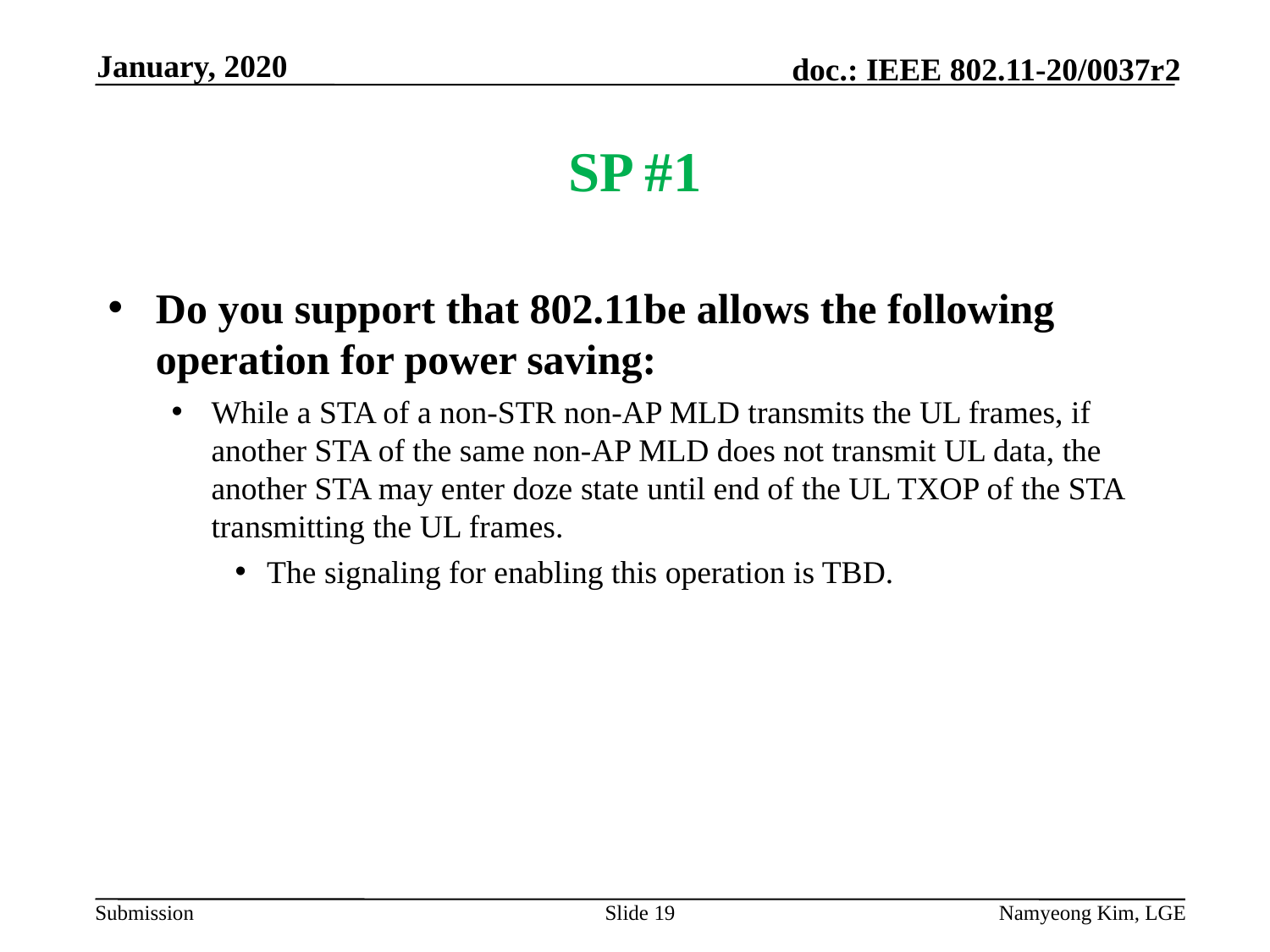

January, 2020
# SP #1
Do you support that 802.11be allows the following operation for power saving:
While a STA of a non-STR non-AP MLD transmits the UL frames, if another STA of the same non-AP MLD does not transmit UL data, the another STA may enter doze state until end of the UL TXOP of the STA transmitting the UL frames.
The signaling for enabling this operation is TBD.

Slide 19
Namyeong Kim, LGE